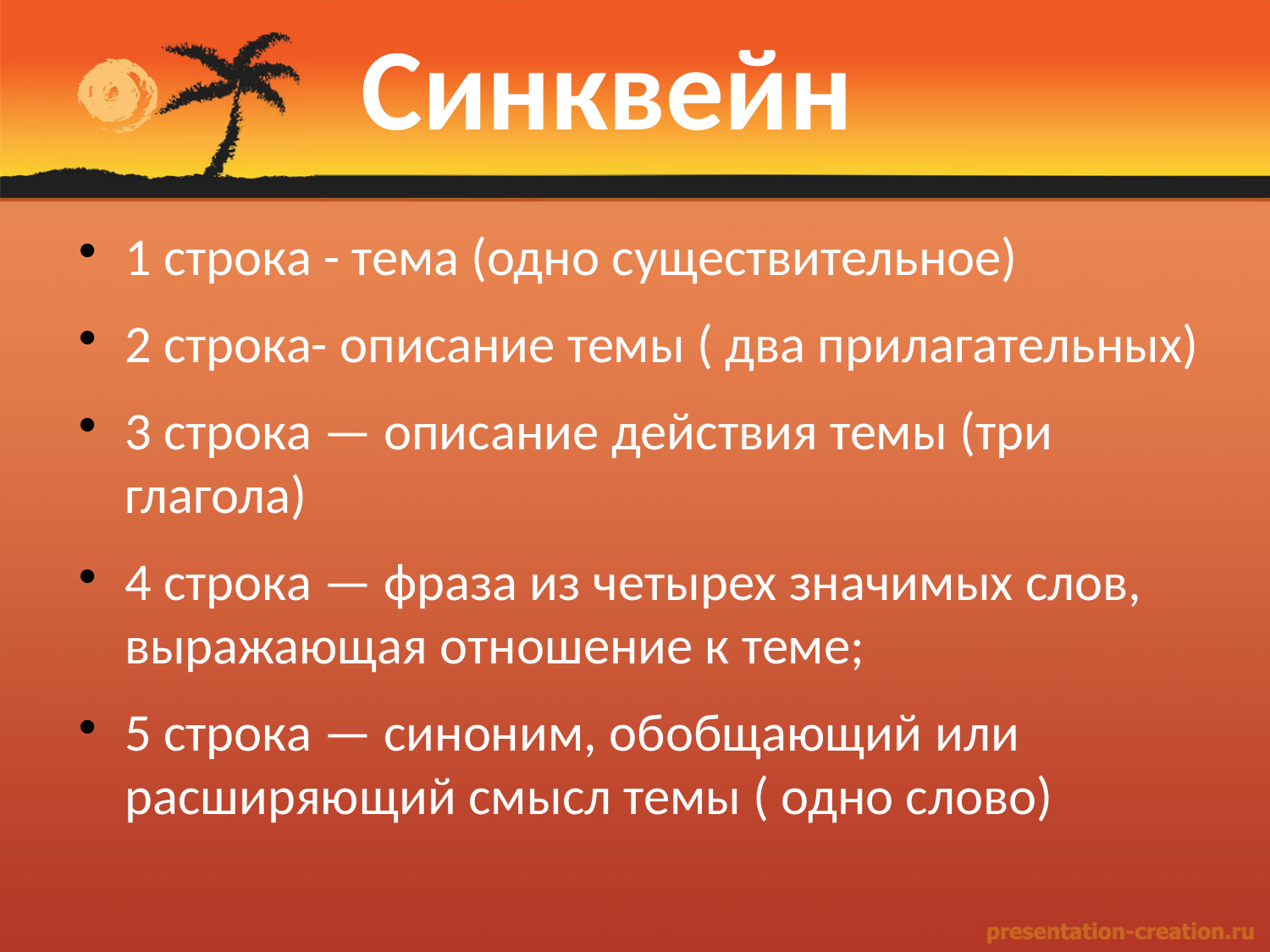

Синквейн
1 строка - тема (одно существительное)
2 строка- описание темы ( два прилагательных)
3 строка — описание действия темы (три глагола)
4 строка — фраза из четырех значимых слов, выражающая отношение к теме;
5 строка — синоним, обобщающий или расширяющий смысл темы ( одно слово)